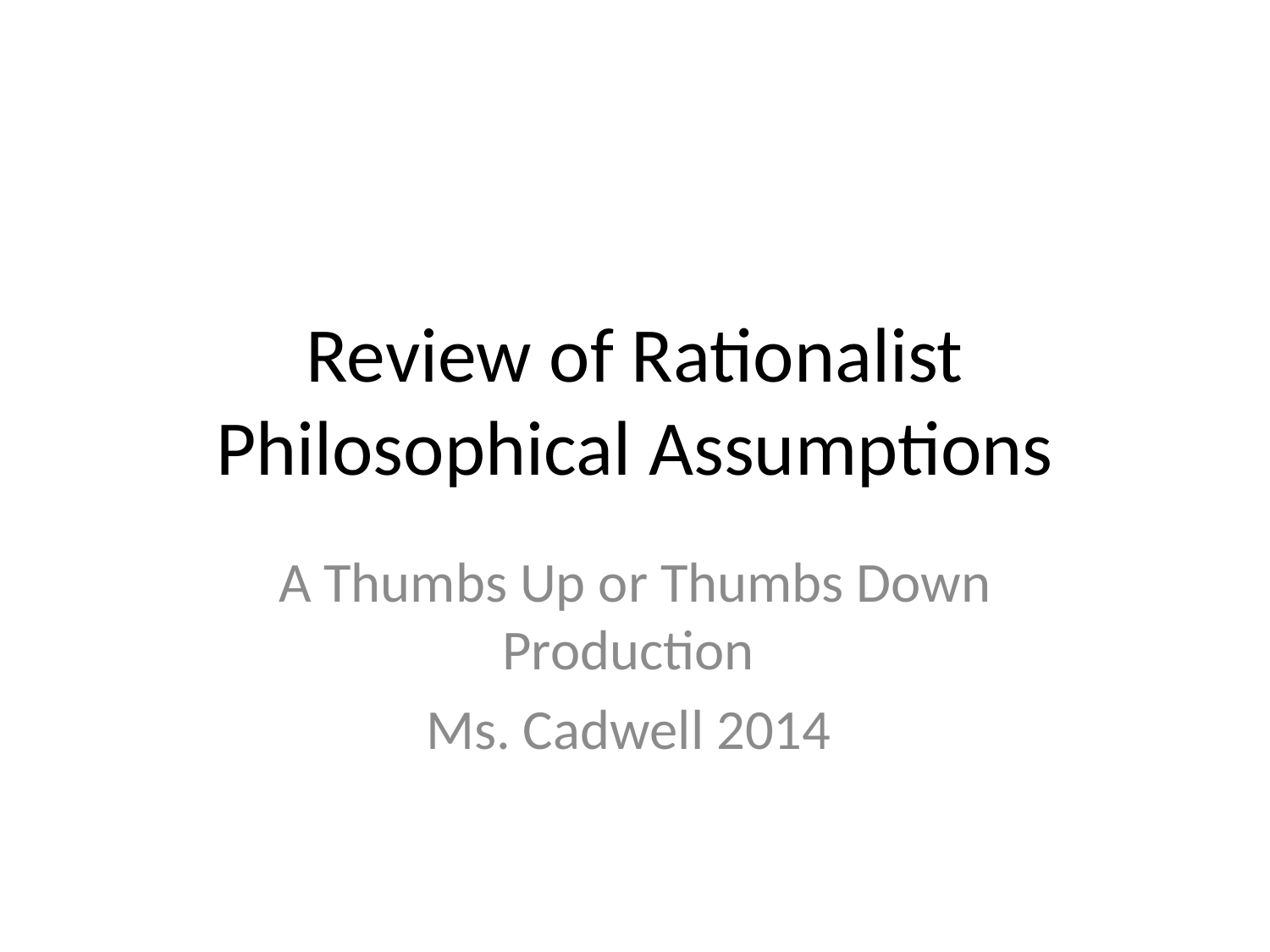

# Review of Rationalist Philosophical Assumptions
A Thumbs Up or Thumbs Down Production
Ms. Cadwell 2014